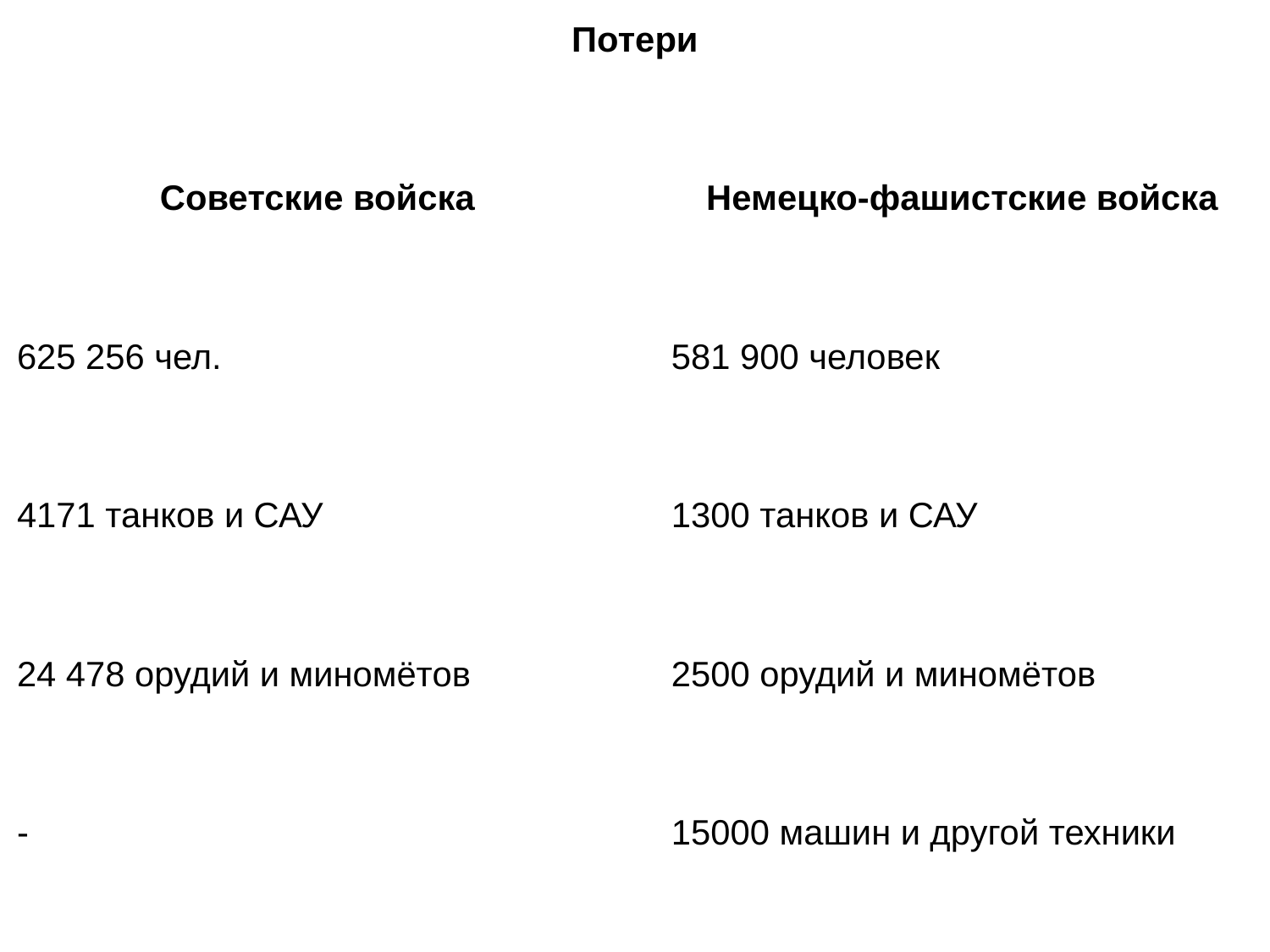

| Потери |  |
| --- | --- |
| Советские войска | Немецко-фашистские войска |
| 625 256 чел. | 581 900 человек |
| 4171 танков и САУ | 1300 танков и САУ |
| 24 478 орудий и миномётов | 2500 орудий и миномётов |
| - | 15000 машин и другой техники |
#